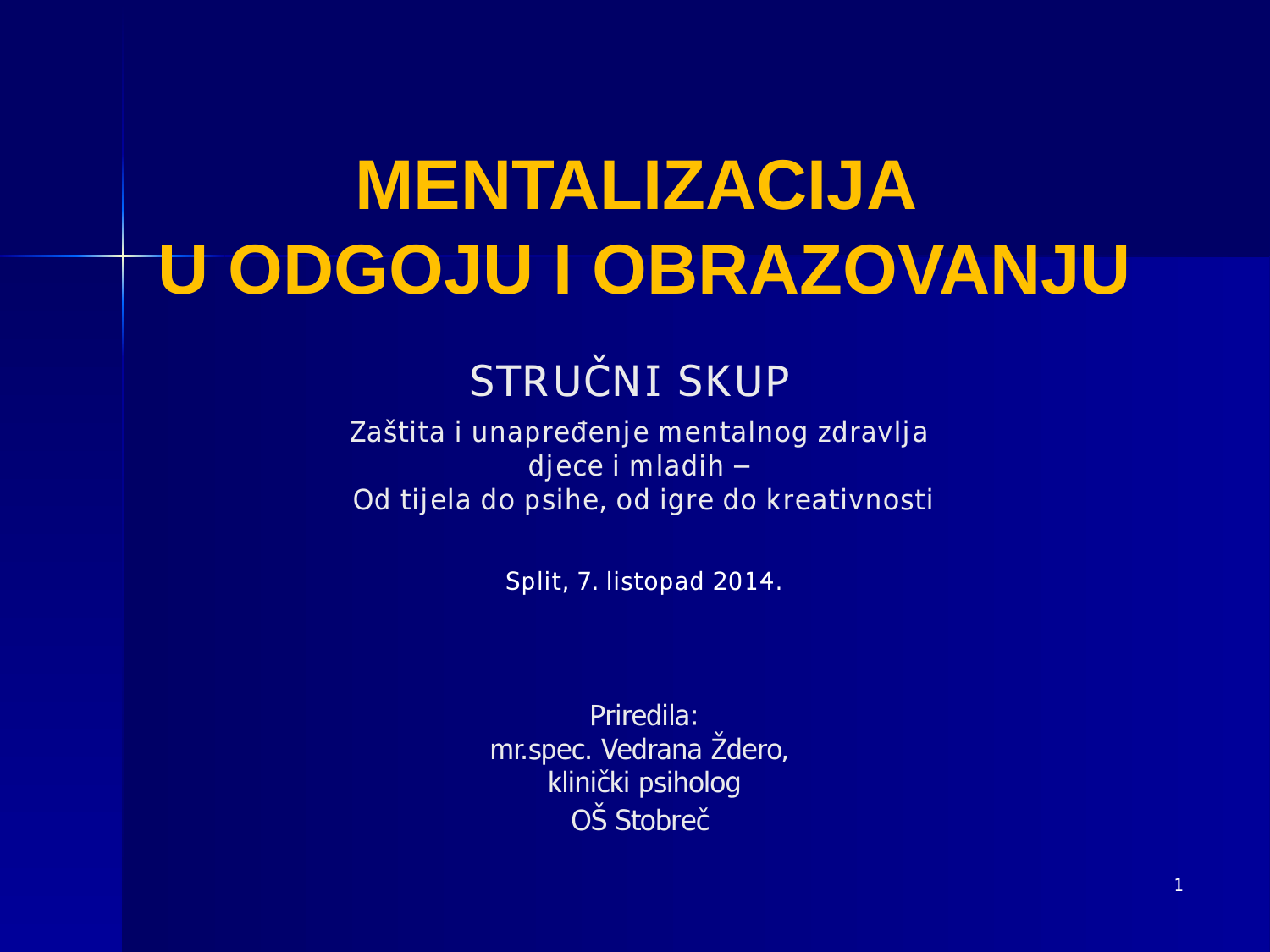

# MENTALIZACIJA U ODGOJU I OBRAZOVANJU STRUČNI SKUP Zaštita i unapređenje mentalnog zdravlja djece i mladih – Od tijela do psihe, od igre do kreativnosti Split, 7. listopad 2014. Priredila: mr.spec. Vedrana Ždero, klinički psiholog OŠ Stobreč
1